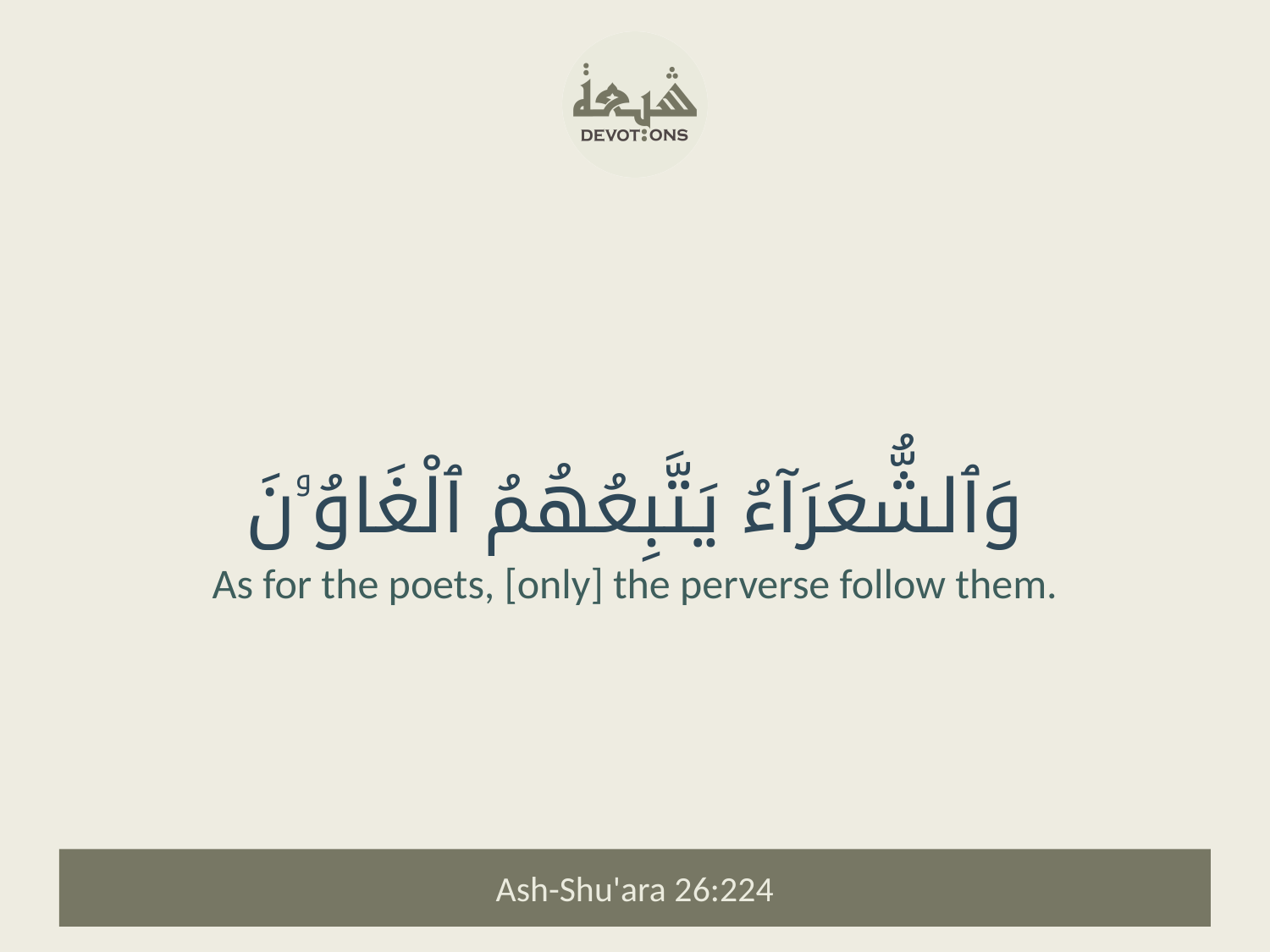

وَٱلشُّعَرَآءُ يَتَّبِعُهُمُ ٱلْغَاوُۥنَ
As for the poets, [only] the perverse follow them.
Ash-Shu'ara 26:224